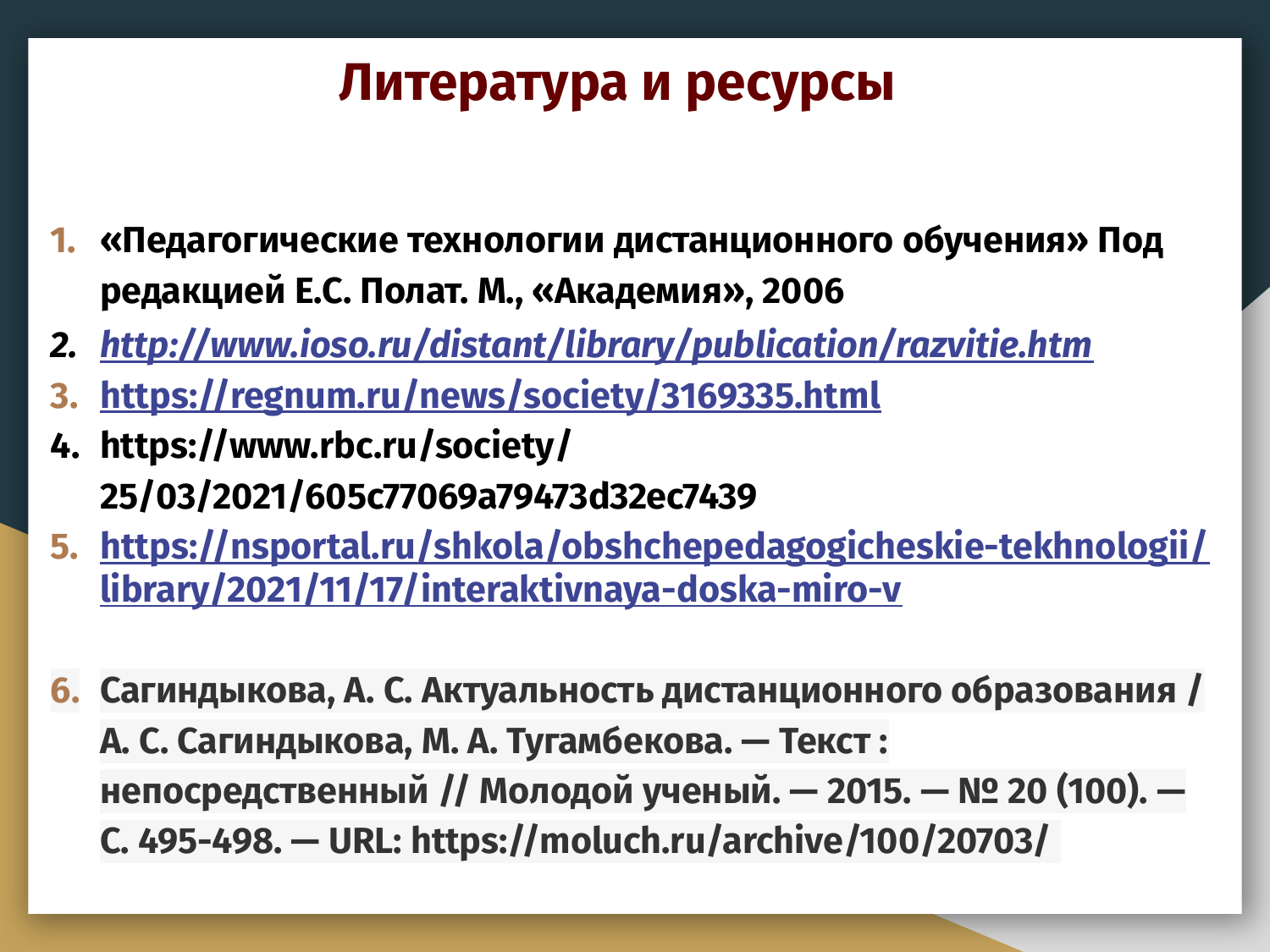

# Литература и ресурсы

«Педагогические технологии дистанционного обучения» Под редакцией Е.С. Полат. М., «Академия», 2006
http://www.ioso.ru/distant/library/publication/razvitie.htm
https://regnum.ru/news/society/3169335.html
https://www.rbc.ru/society/25/03/2021/605c77069a79473d32ec7439
https://nsportal.ru/shkola/obshchepedagogicheskie-tekhnologii/library/2021/11/17/interaktivnaya-doska-miro-v

Сагиндыкова, А. С. Актуальность дистанционного образования / А. С. Сагиндыкова, М. А. Тугамбекова. — Текст : непосредственный // Молодой ученый. — 2015. — № 20 (100). — С. 495-498. — URL: https://moluch.ru/archive/100/20703/